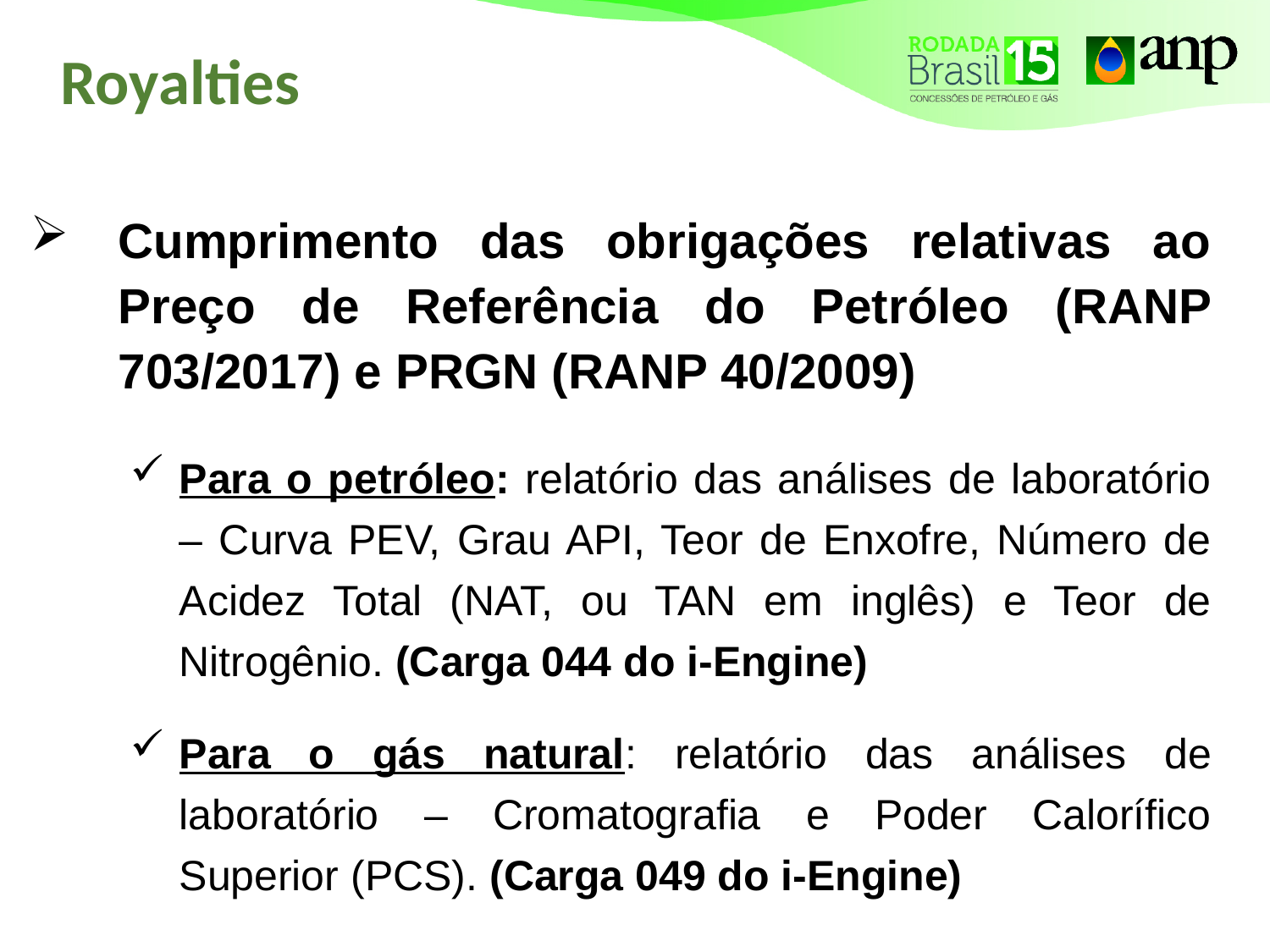

# Royalties
Cumprimento das obrigações relativas ao Preço de Referência do Petróleo (RANP 703/2017) e PRGN (RANP 40/2009)
Para o petróleo: relatório das análises de laboratório – Curva PEV, Grau API, Teor de Enxofre, Número de Acidez Total (NAT, ou TAN em inglês) e Teor de Nitrogênio. (Carga 044 do i-Engine)
Para o gás natural: relatório das análises de laboratório – Cromatografia e Poder Calorífico Superior (PCS). (Carga 049 do i-Engine)